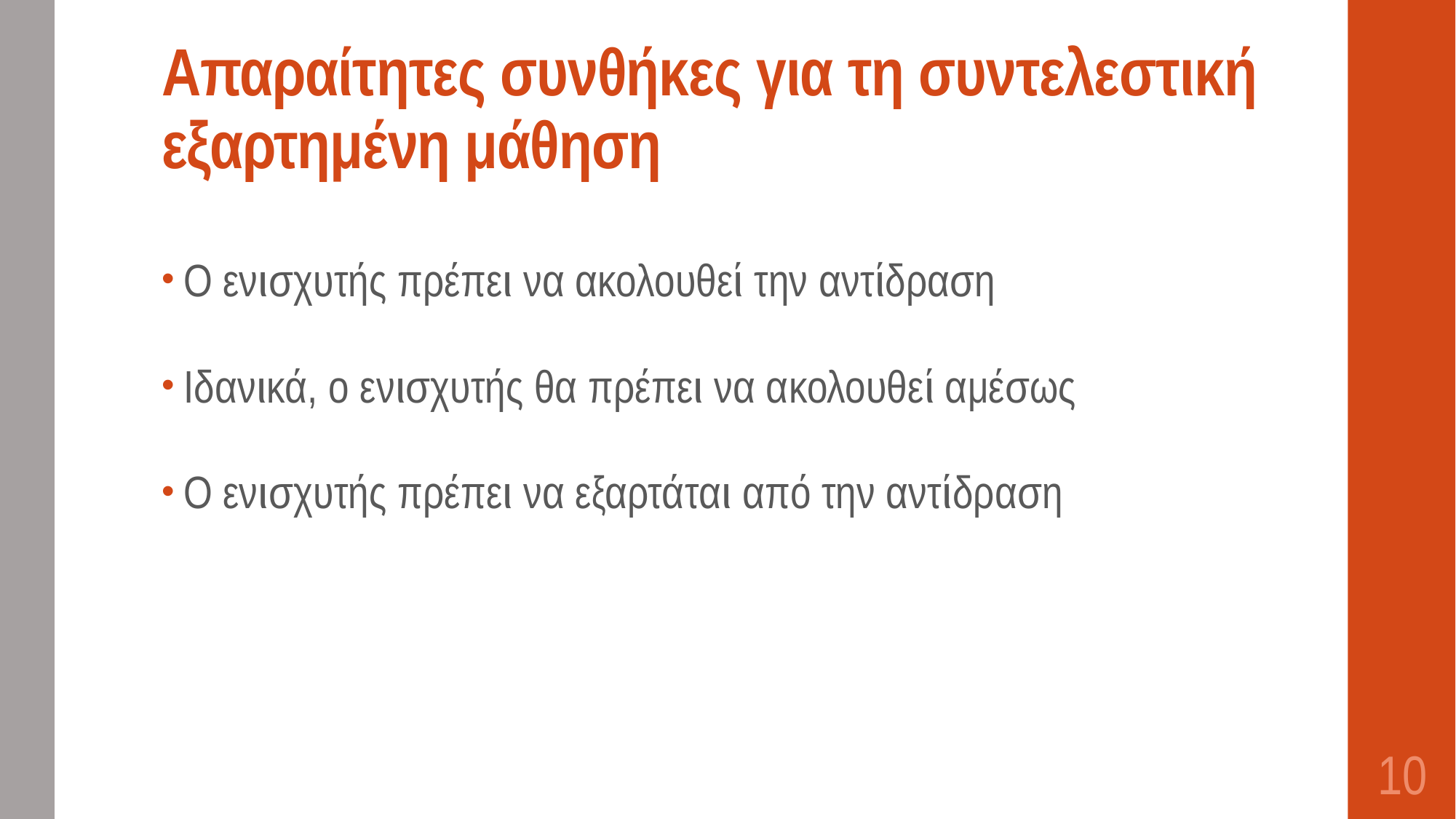

# Απαραίτητες συνθήκες για τη συντελεστική εξαρτημένη μάθηση
Ο ενισχυτής πρέπει να ακολουθεί την αντίδραση
Ιδανικά, ο ενισχυτής θα πρέπει να ακολουθεί αμέσως
Ο ενισχυτής πρέπει να εξαρτάται από την αντίδραση
10